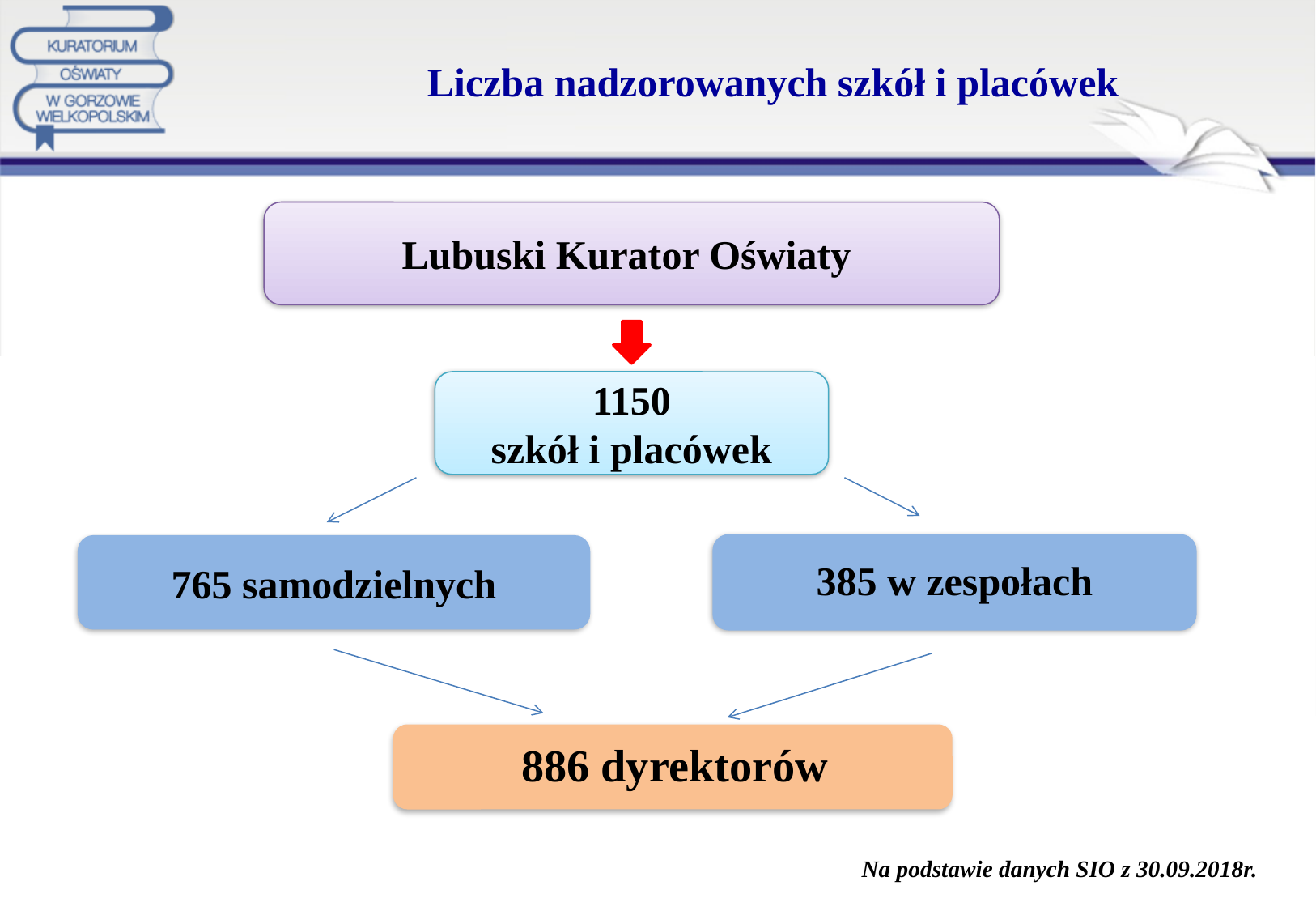

# Liczba nadzorowanych szkół i placówek
Lubuski Kurator Oświaty

1150
szkół i placówek
385 w zespołach
765 samodzielnych
886 dyrektorów
Na podstawie danych SIO z 30.09.2018r.
3